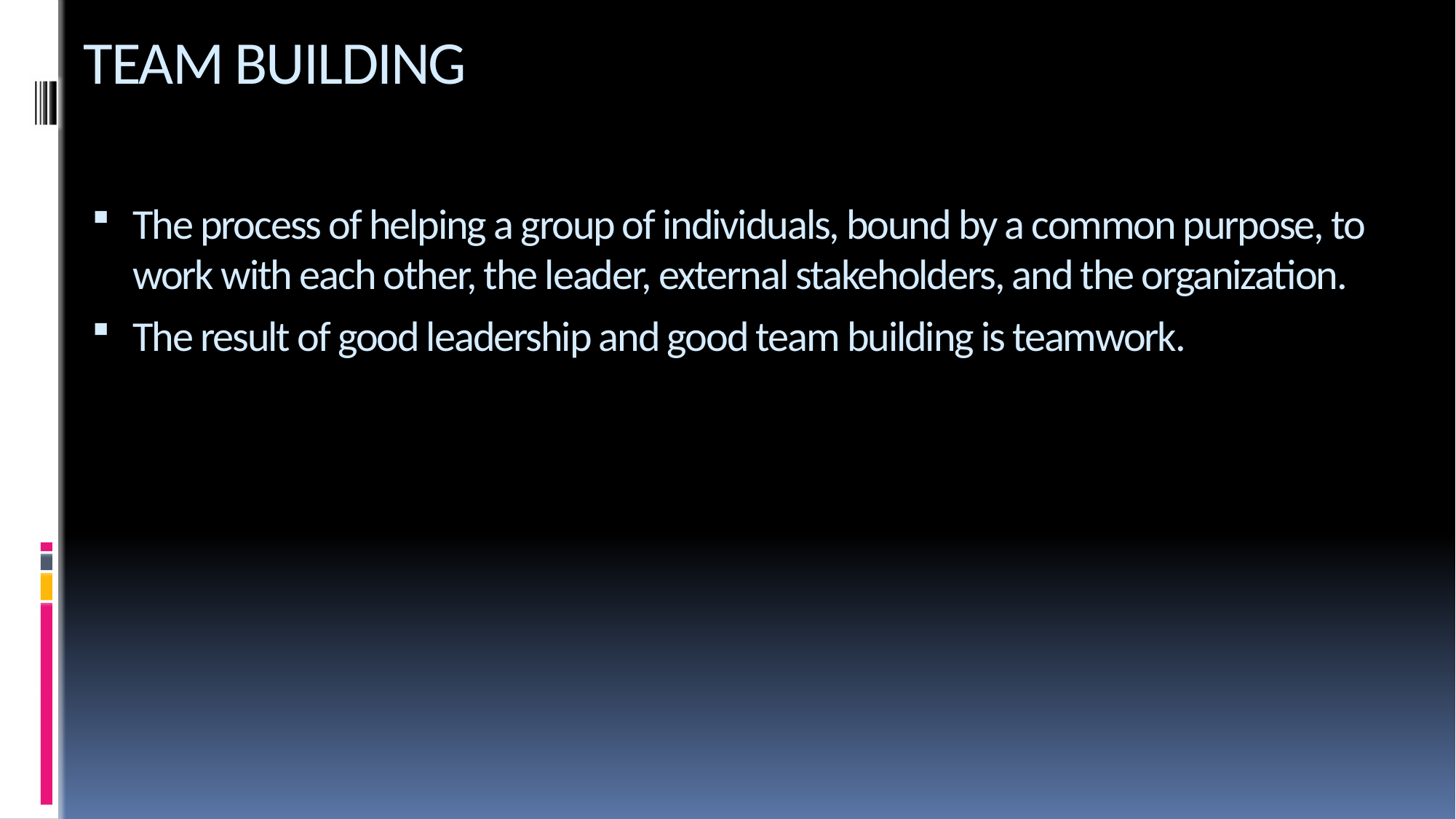

# TEAM BUILDING
The process of helping a group of individuals, bound by a common purpose, to work with each other, the leader, external stakeholders, and the organization.
The result of good leadership and good team building is teamwork.